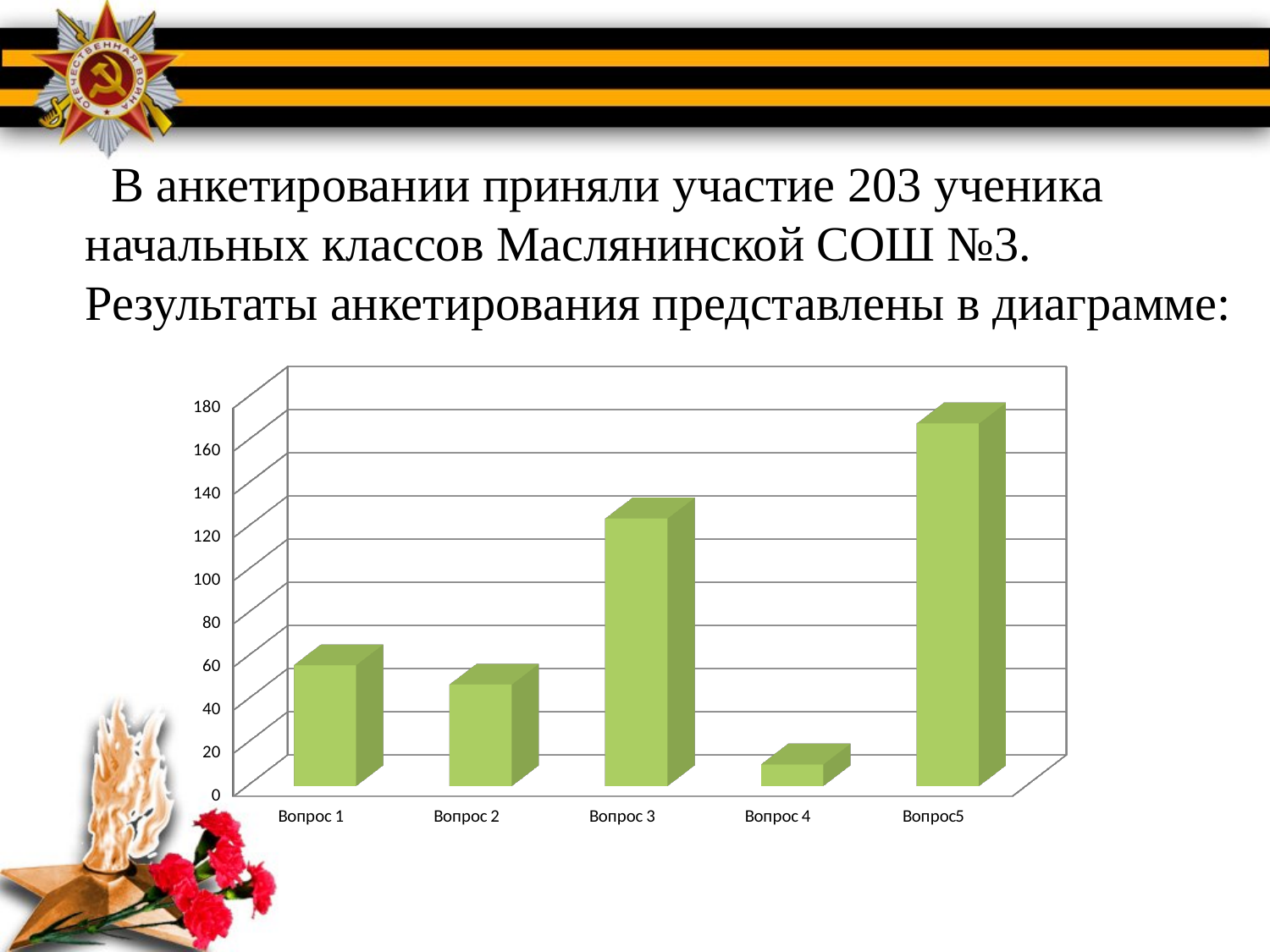

#
      В анкетировании приняли участие 203 ученика начальных классов Маслянинской СОШ №3. Результаты анкетирования представлены в диаграмме:

[unsupported chart]